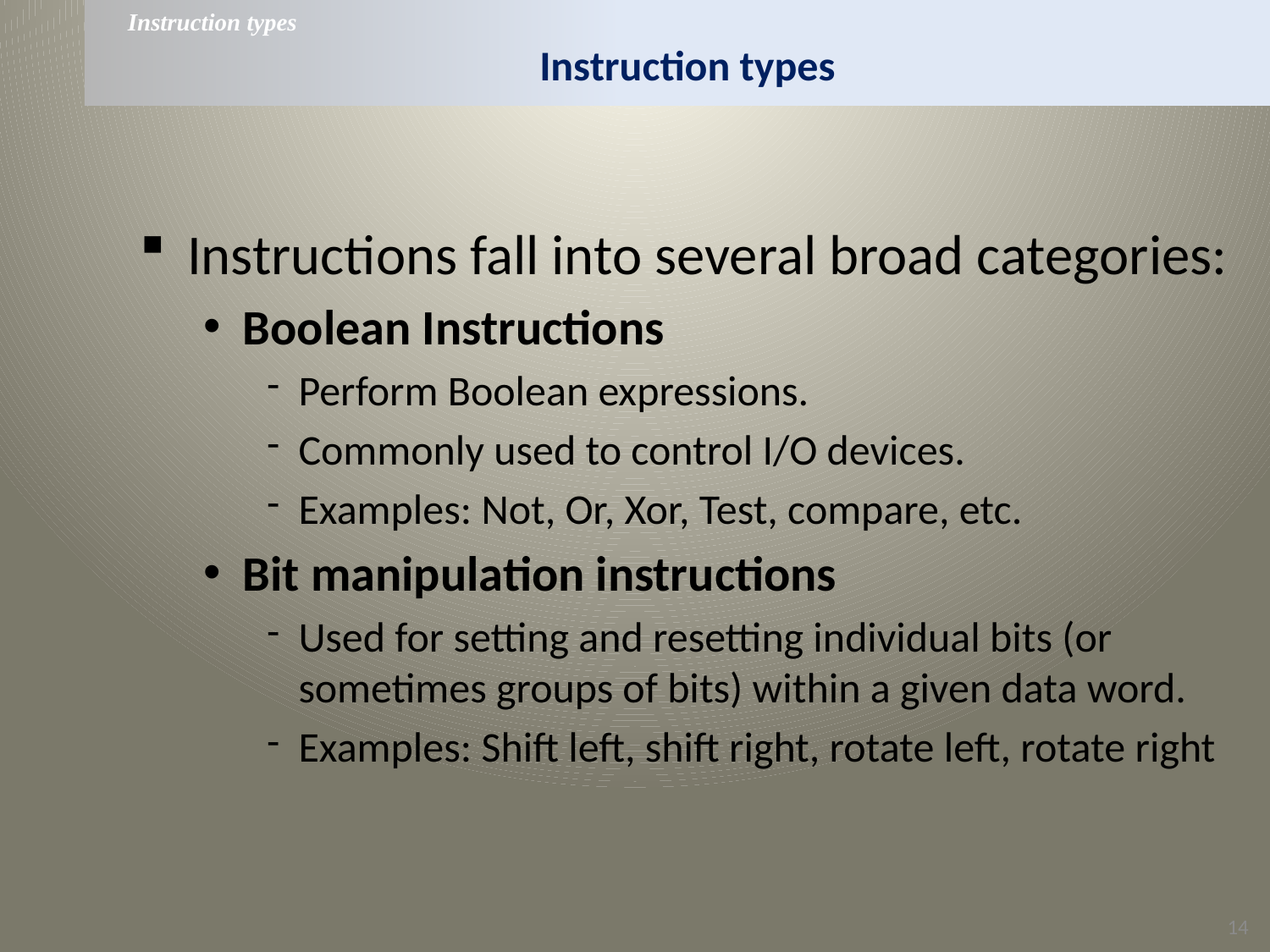

Instruction types
# Instruction types
Instructions fall into several broad categories:
Boolean Instructions
Perform Boolean expressions.
Commonly used to control I/O devices.
Examples: Not, Or, Xor, Test, compare, etc.
Bit manipulation instructions
Used for setting and resetting individual bits (or sometimes groups of bits) within a given data word.
Examples: Shift left, shift right, rotate left, rotate right